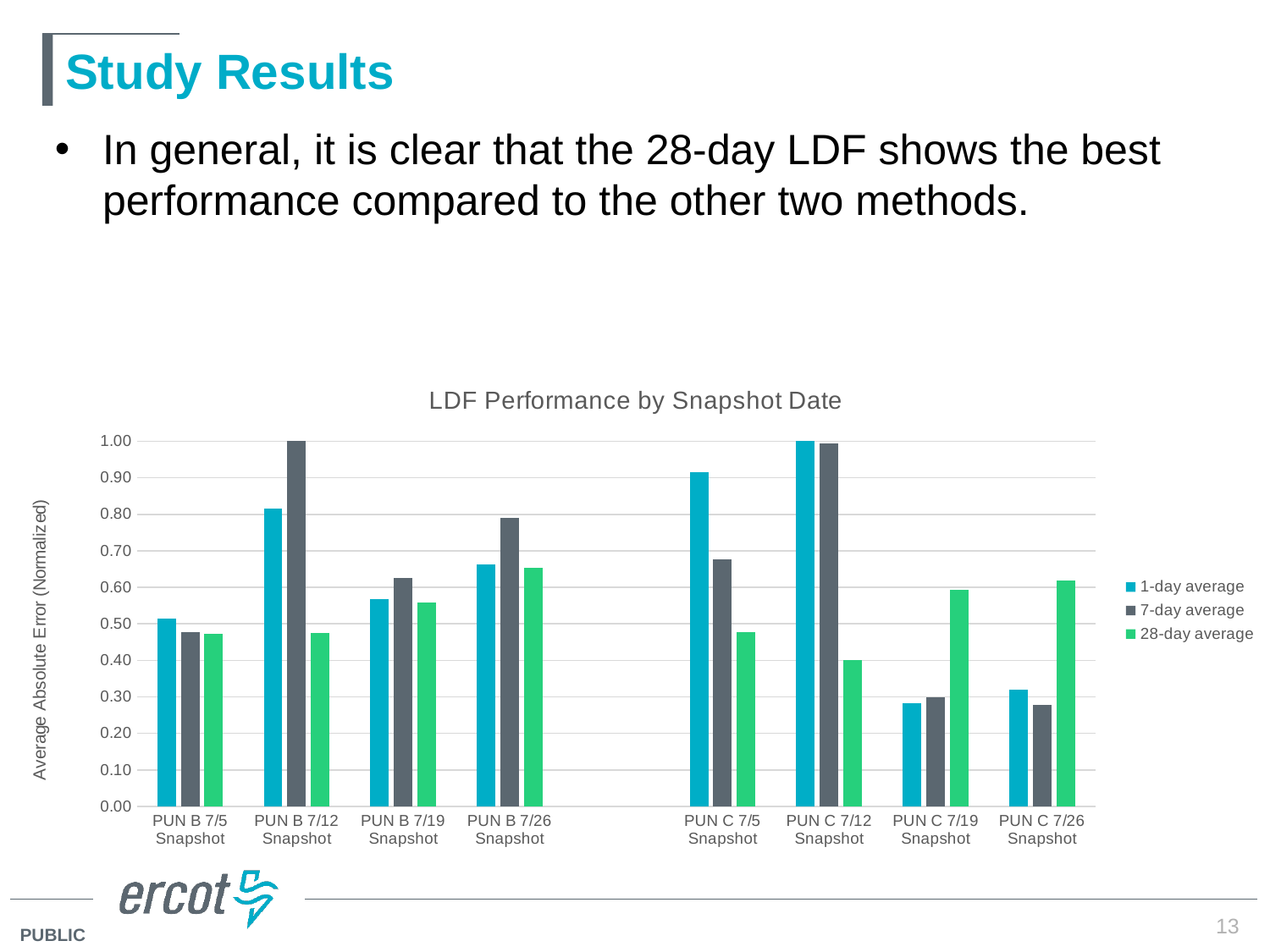

# Study Results
In general, it is clear that the 28-day LDF shows the best performance compared to the other two methods.

### Chart: LDF Performance by Snapshot Date

| Category | 1-day average | 7-day average | 28-day average |
|---|---|---|---|
| PUN B 7/5 Snapshot | 0.5142553552231456 | 0.47809203566077085 | 0.47257528683007877 |
| PUN B 7/12 Snapshot | 0.8154969715647278 | 1.0 | 0.4759618856468797 |
| PUN B 7/19 Snapshot | 0.5677739544861866 | 0.6265015062663666 | 0.5577027771399964 |
| PUN B 7/26 Snapshot | 0.6636469667765739 | 0.7899235084240644 | 0.6523279065254299 |
|  | None | None | None |
| PUN C 7/5 Snapshot | 0.9150742079802742 | 0.6754791904873242 | 0.47625341893465306 |
| PUN C 7/12 Snapshot | 1.0 | 0.9933705945360145 | 0.40166332618149897 |
| PUN C 7/19 Snapshot | 0.2815799984212834 | 0.2988092184935481 | 0.5927583271211142 |
| PUN C 7/26 Snapshot | 0.3188160534030007 | 0.2786511808253004 | 0.61959642622441 |
13